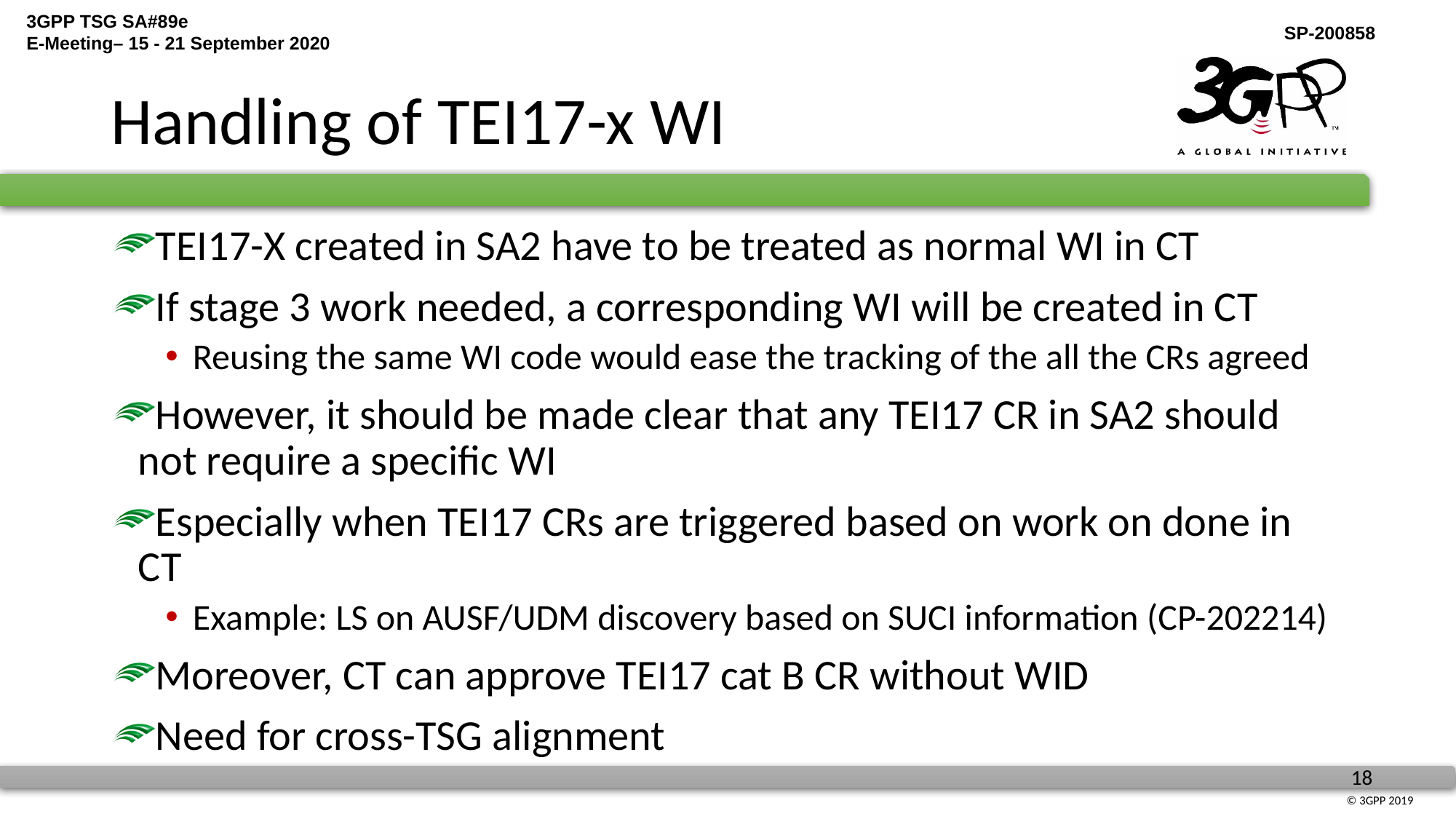

# Handling of TEI17-x WI
TEI17-X created in SA2 have to be treated as normal WI in CT
If stage 3 work needed, a corresponding WI will be created in CT
Reusing the same WI code would ease the tracking of the all the CRs agreed
However, it should be made clear that any TEI17 CR in SA2 should not require a specific WI
Especially when TEI17 CRs are triggered based on work on done in CT
Example: LS on AUSF/UDM discovery based on SUCI information (CP-202214)
Moreover, CT can approve TEI17 cat B CR without WID
Need for cross-TSG alignment